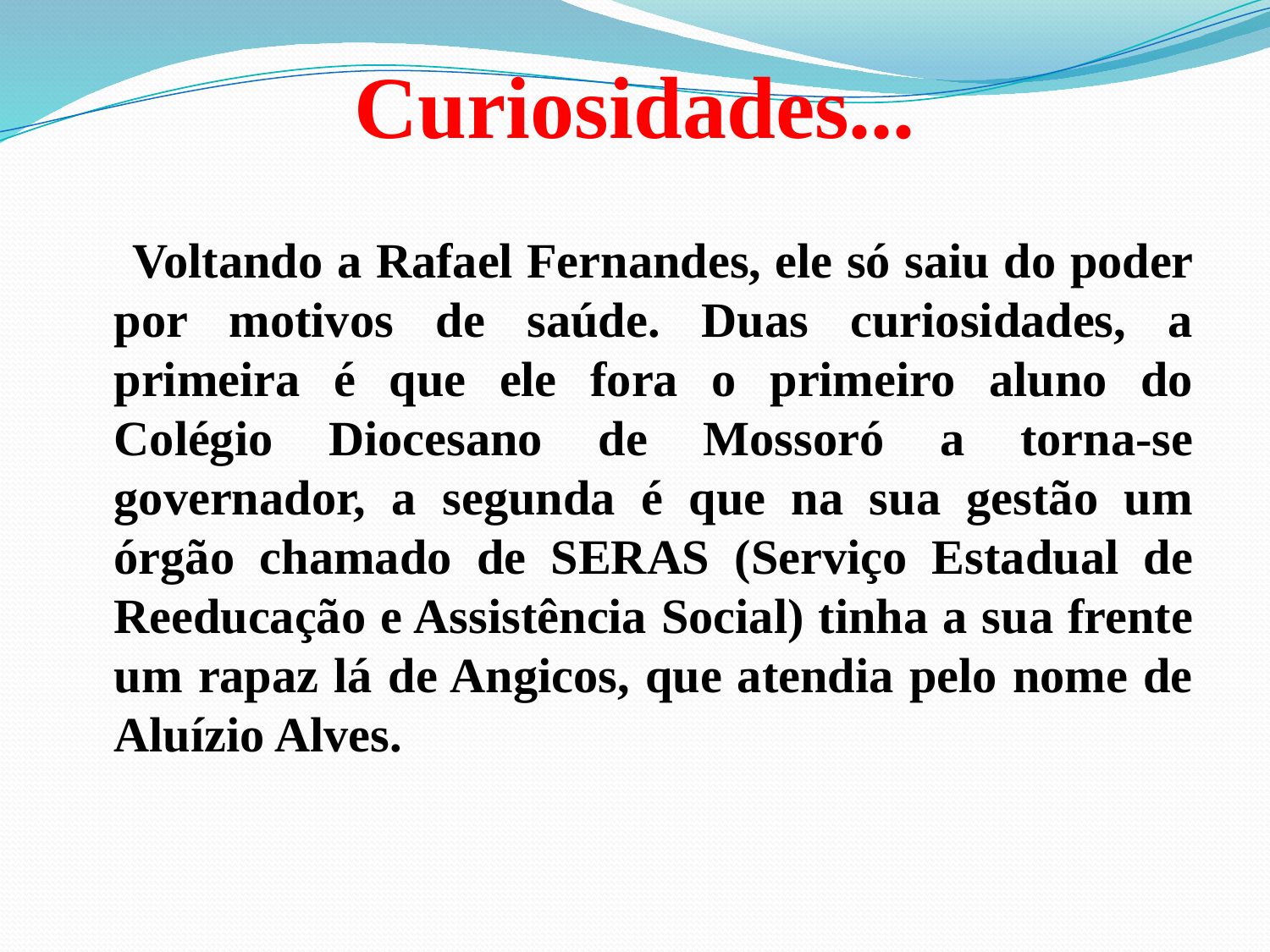

# Curiosidades...
    Voltando a Rafael Fernandes, ele só saiu do poder por motivos de saúde. Duas curiosidades, a primeira é que ele fora o primeiro aluno do Colégio Diocesano de Mossoró a torna-se governador, a segunda é que na sua gestão um órgão chamado de SERAS (Serviço Estadual de Reeducação e Assistência Social) tinha a sua frente um rapaz lá de Angicos, que atendia pelo nome de Aluízio Alves.